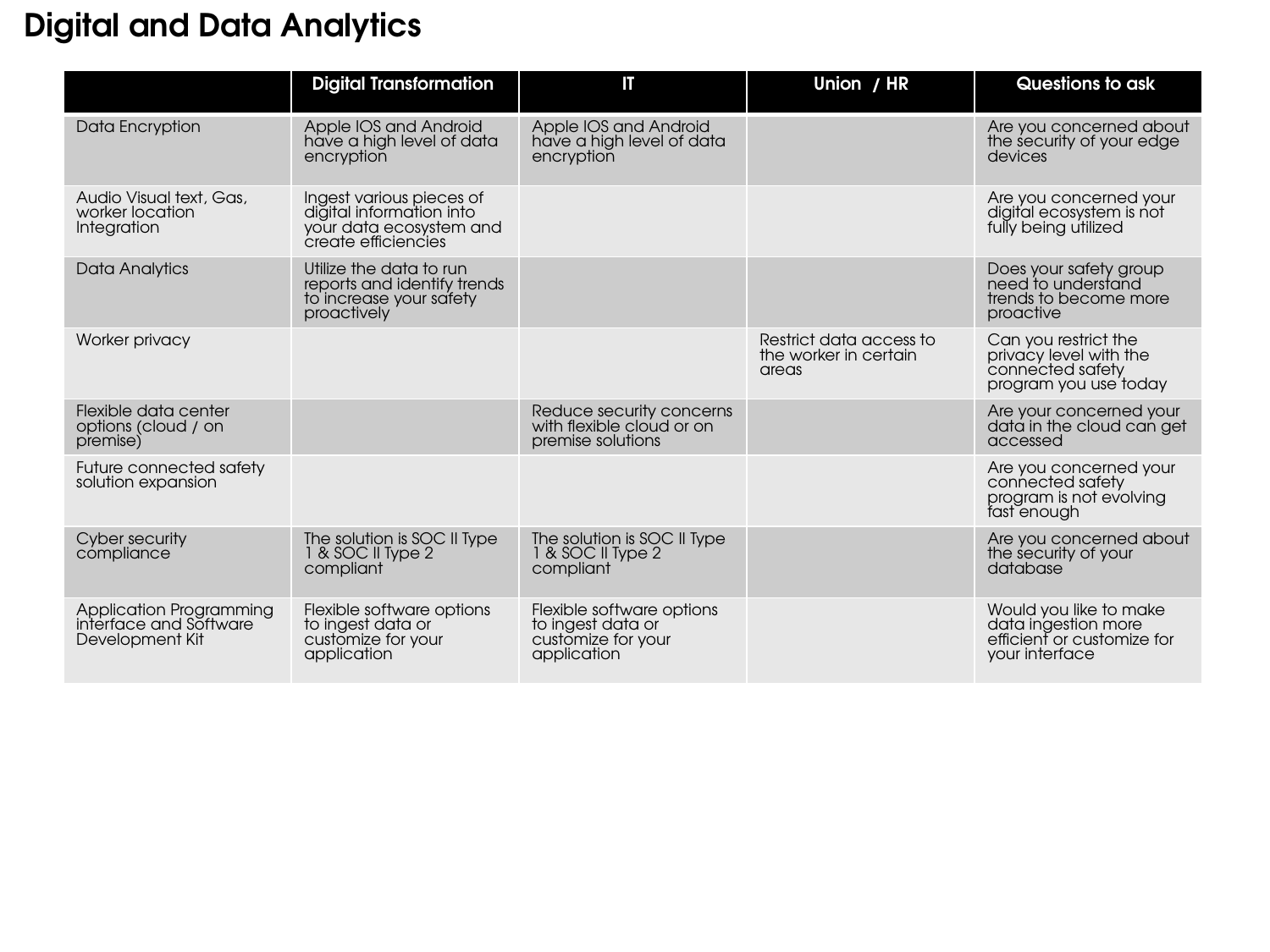

Digital and Data Analytics
|  | Digital Transformation | IT | Union / HR | Questions to ask |
| --- | --- | --- | --- | --- |
| Data Encryption | Apple IOS and Android have a high level of data encryption | Apple IOS and Android have a high level of data encryption |  | Are you concerned about the security of your edge devices |
| Audio Visual text, Gas, worker location Integration | Ingest various pieces of digital information into your data ecosystem and create efficiencies |  |  | Are you concerned your digital ecosystem is not fully being utilized |
| Data Analytics | Utilize the data to run reports and identify trends to increase your safety proactively |  |  | Does your safety group need to understand trends to become more proactive |
| Worker privacy |  |  | Restrict data access to the worker in certain areas | Can you restrict the privacy level with the connected safety program you use today |
| Flexible data center options (cloud / on premise) |  | Reduce security concerns with flexible cloud or on premise solutions |  | Are your concerned your data in the cloud can get accessed |
| Future connected safety solution expansion |  |  |  | Are you concerned your connected safety program is not evolving fast enough |
| Cyber security compliance | The solution is SOC II Type 1 & SOC II Type 2 compliant | The solution is SOC II Type 1 & SOC II Type 2 compliant |  | Are you concerned about the security of your database |
| Application Programming interface and Software Development Kit | Flexible software options to ingest data or customize for your application | Flexible software options to ingest data or customize for your application |  | Would you like to make data ingestion more efficient or customize for your interface |